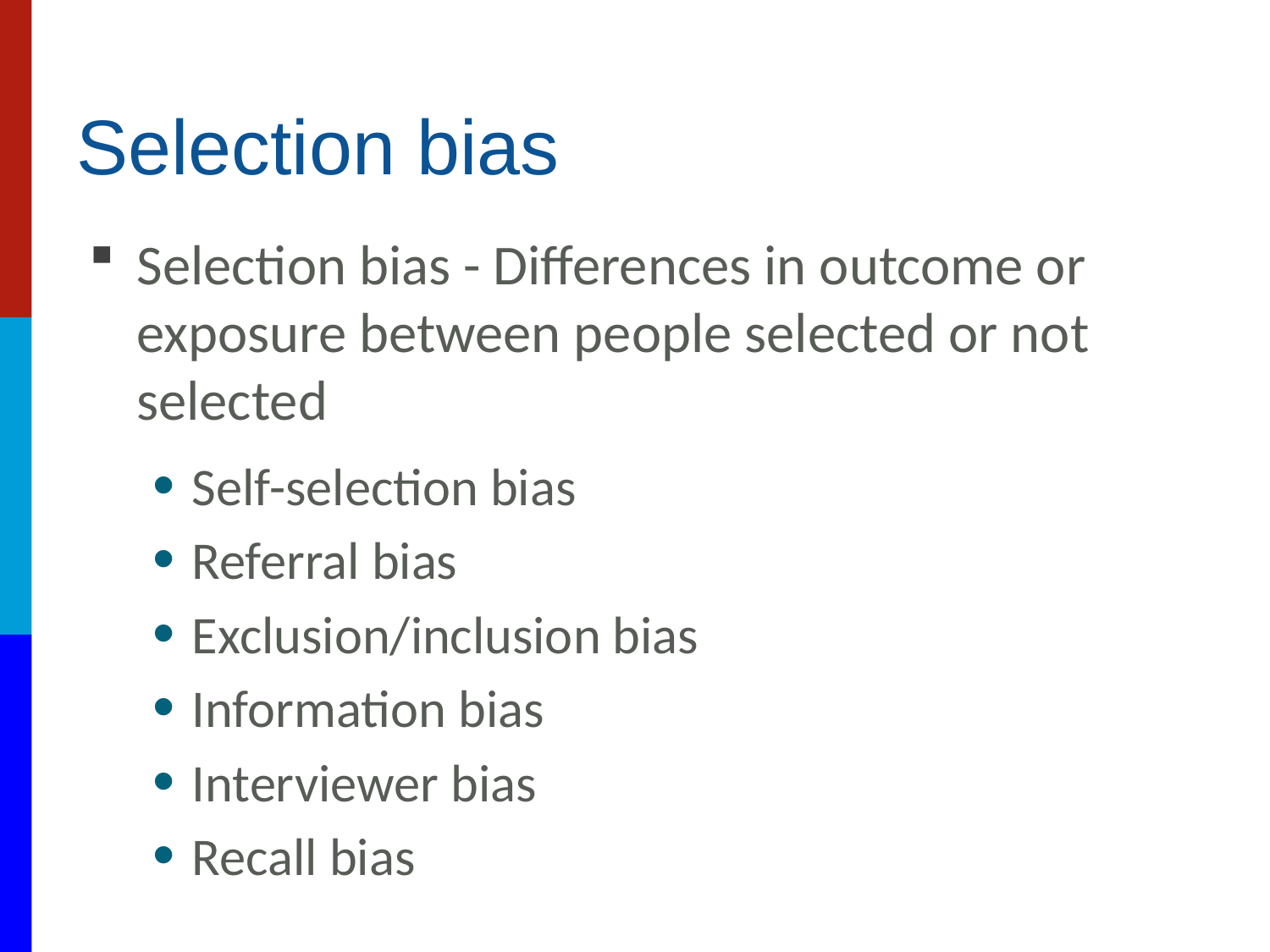

# Selection bias
Selection bias - Differences in outcome or exposure between people selected or not selected
Self-selection bias
Referral bias
Exclusion/inclusion bias
Information bias
Interviewer bias
Recall bias